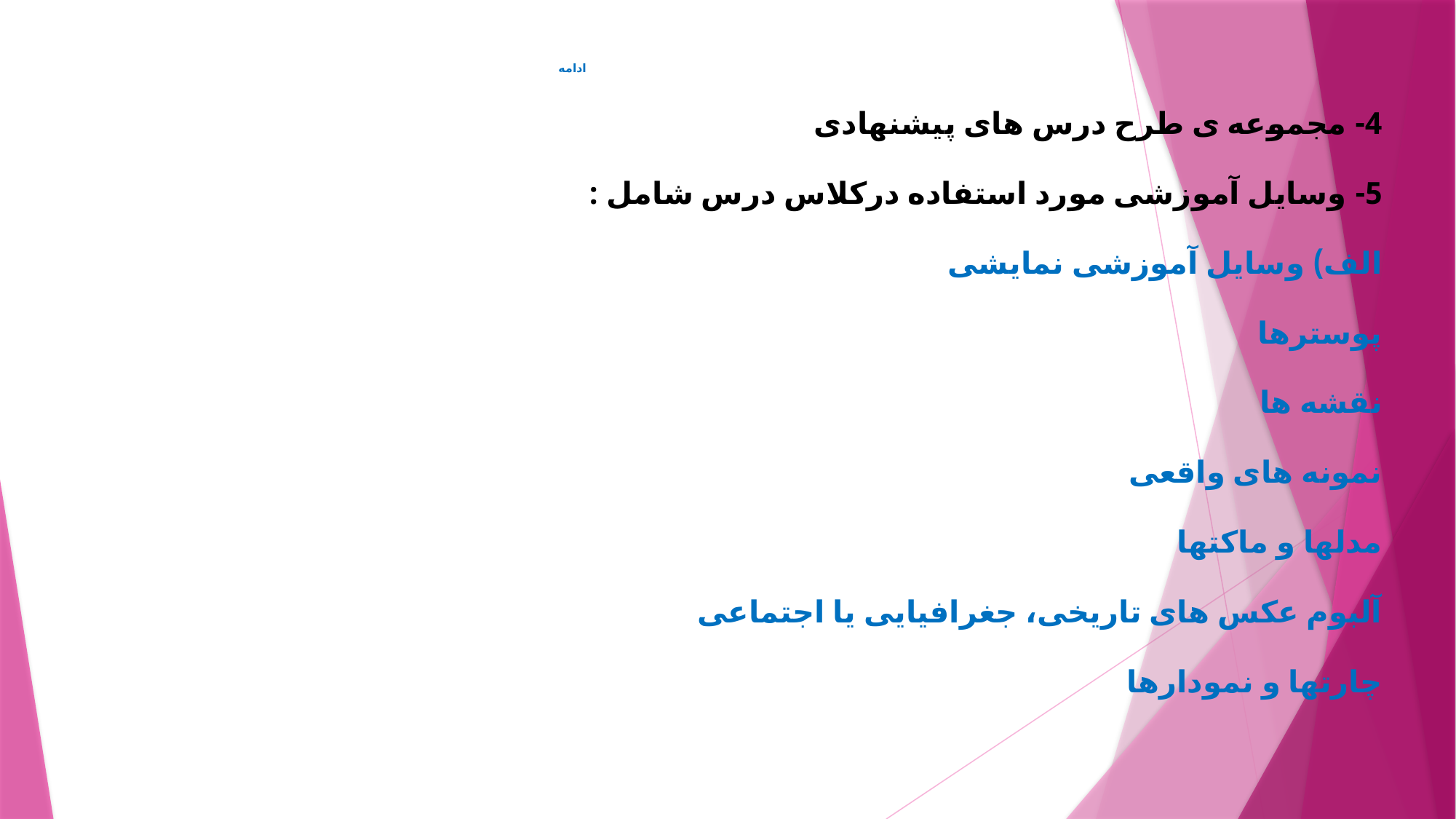

# ادامه
4- مجموعه ی طرح درس های پيشنهادی
5- وسايل آموزشی مورد استفاده درکلاس درس شامل :
الف) وسايل آموزشی نمايشی
پوسترها
نقشه ها
نمونه های واقعی
مدلها و ماکتها
آلبوم عکس های تاريخی، جغرافيايی يا اجتماعی
چارتها و نمودارها